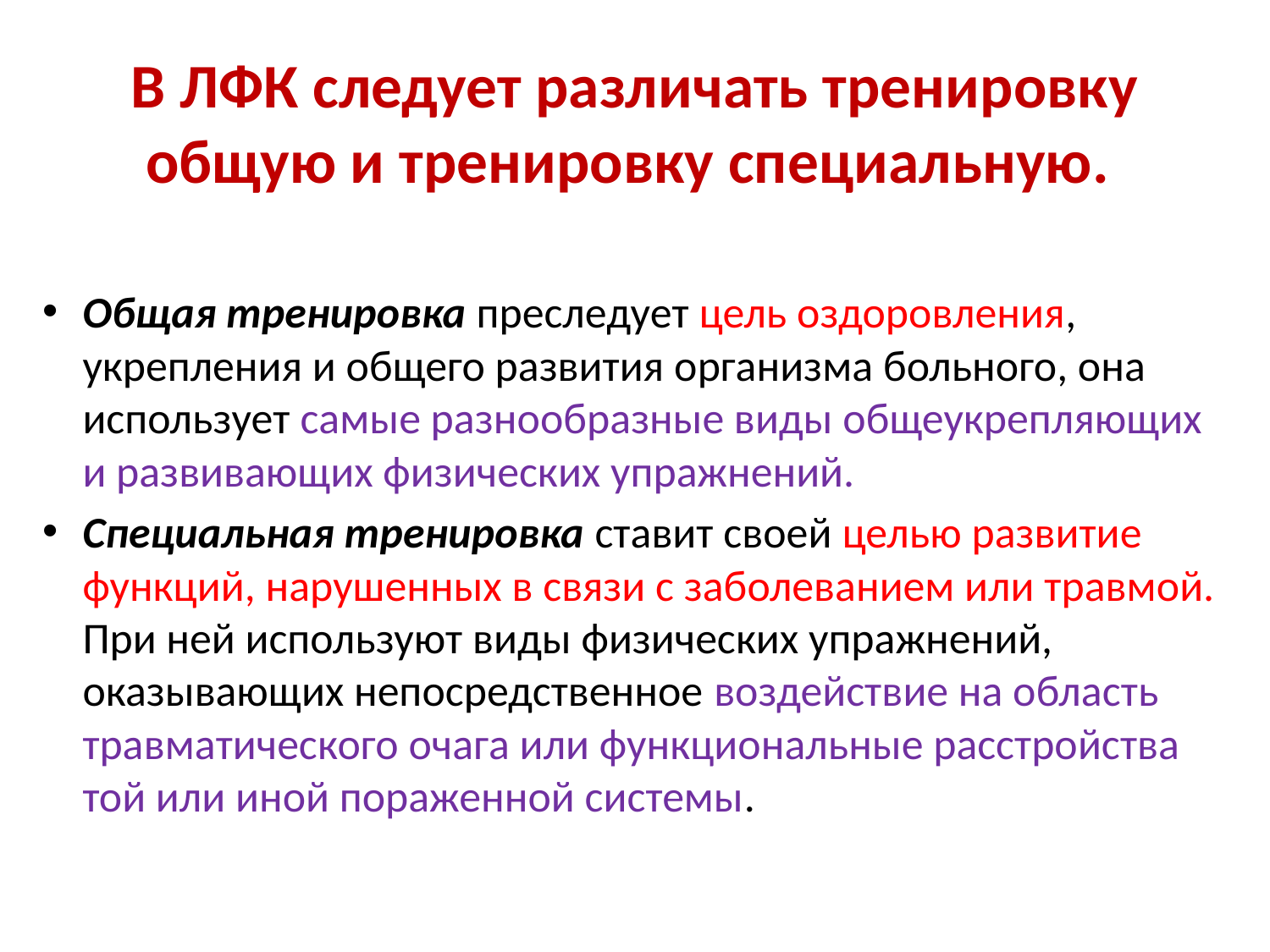

# В ЛФК следует различать тренировку общую и тренировку специальную.
Общая тренировка преследует цель оздоровления, укрепления и общего развития организма больного, она использует самые разнообразные виды общеукрепляющих и развивающих физических упражнений.
Специальная тренировка ставит своей целью развитие функций, нарушенных в связи с заболеванием или травмой. При ней используют виды физических упражнений, оказывающих непосредственное воздействие на область травматического очага или функциональные расстройства той или иной пораженной системы.